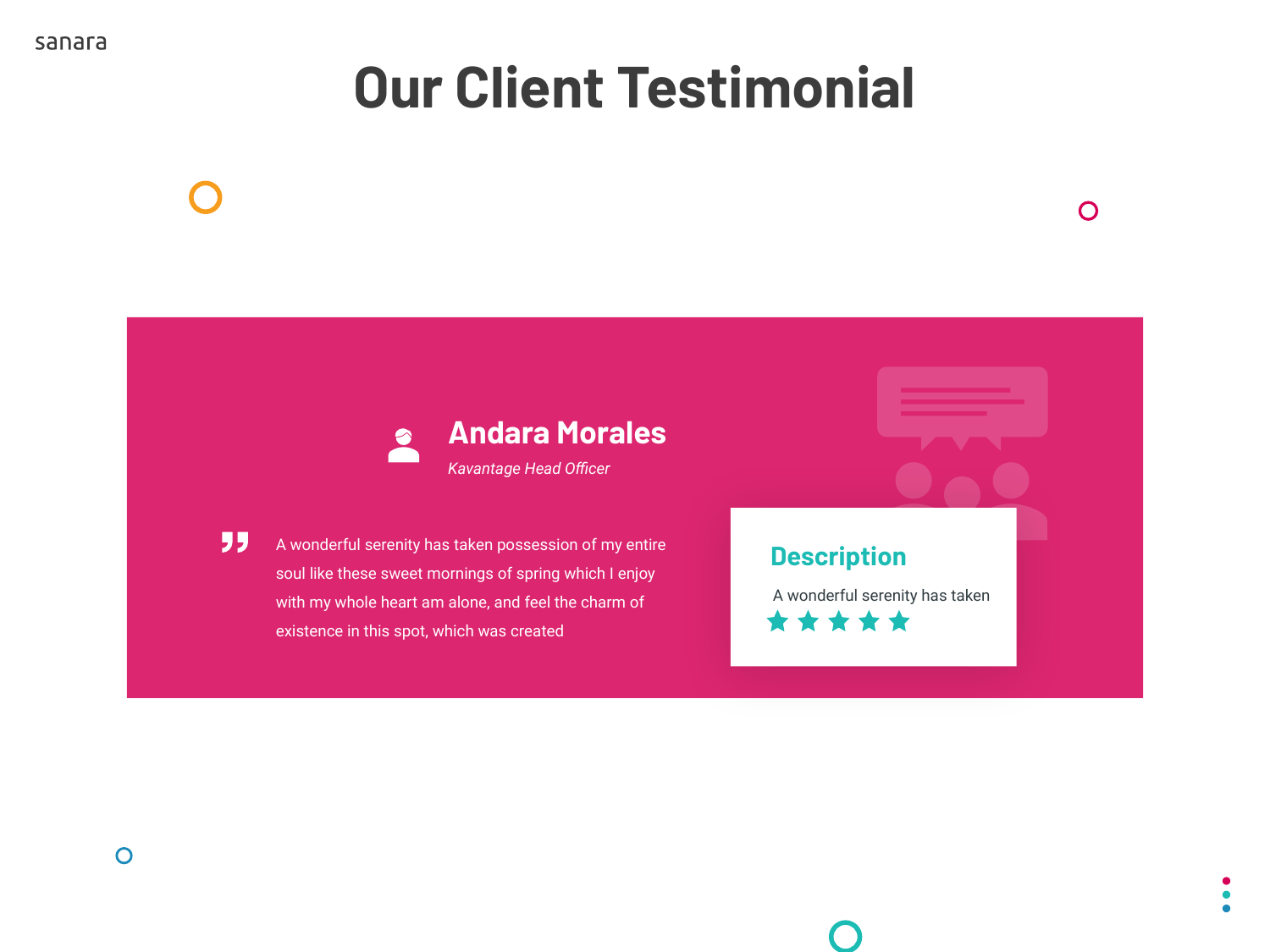

# Our Client Testimonial

Andara Morales

Kavantage Head Officer

A wonderful serenity has taken possession of my entire soul like these sweet mornings of spring which I enjoy with my whole heart am alone, and feel the charm of existence in this spot, which was created

Description
A wonderful serenity has taken